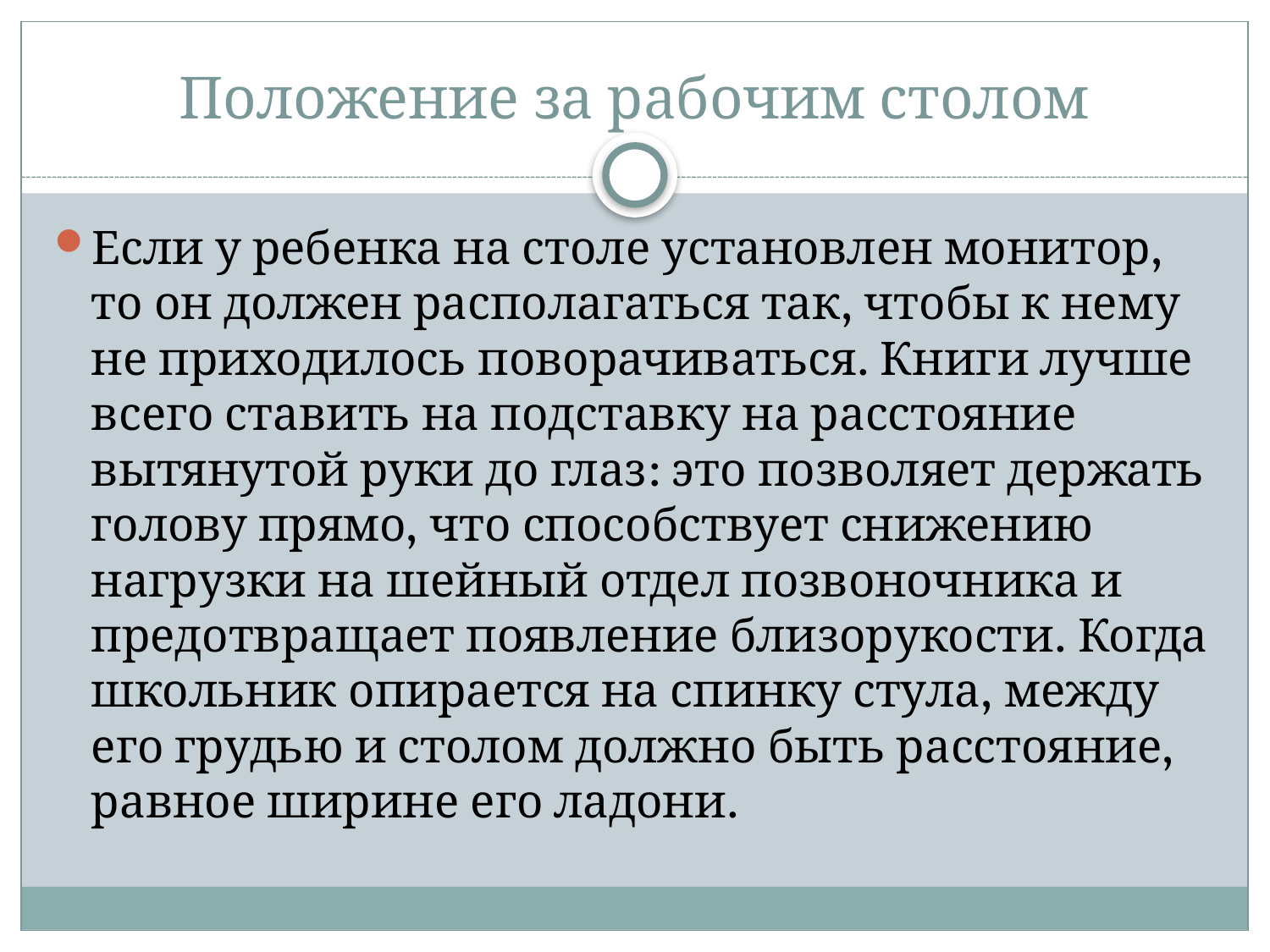

# Положение за рабочим столом
Если у ребенка на столе установлен монитор, то он должен располагаться так, чтобы к нему не приходилось поворачиваться. Книги лучше всего ставить на подставку на расстояние вытянутой руки до глаз: это позволяет держать голову прямо, что способствует снижению нагрузки на шейный отдел позвоночника и предотвращает появление близорукости. Когда школьник опирается на спинку стула, между его грудью и столом должно быть расстояние, равное ширине его ладони.